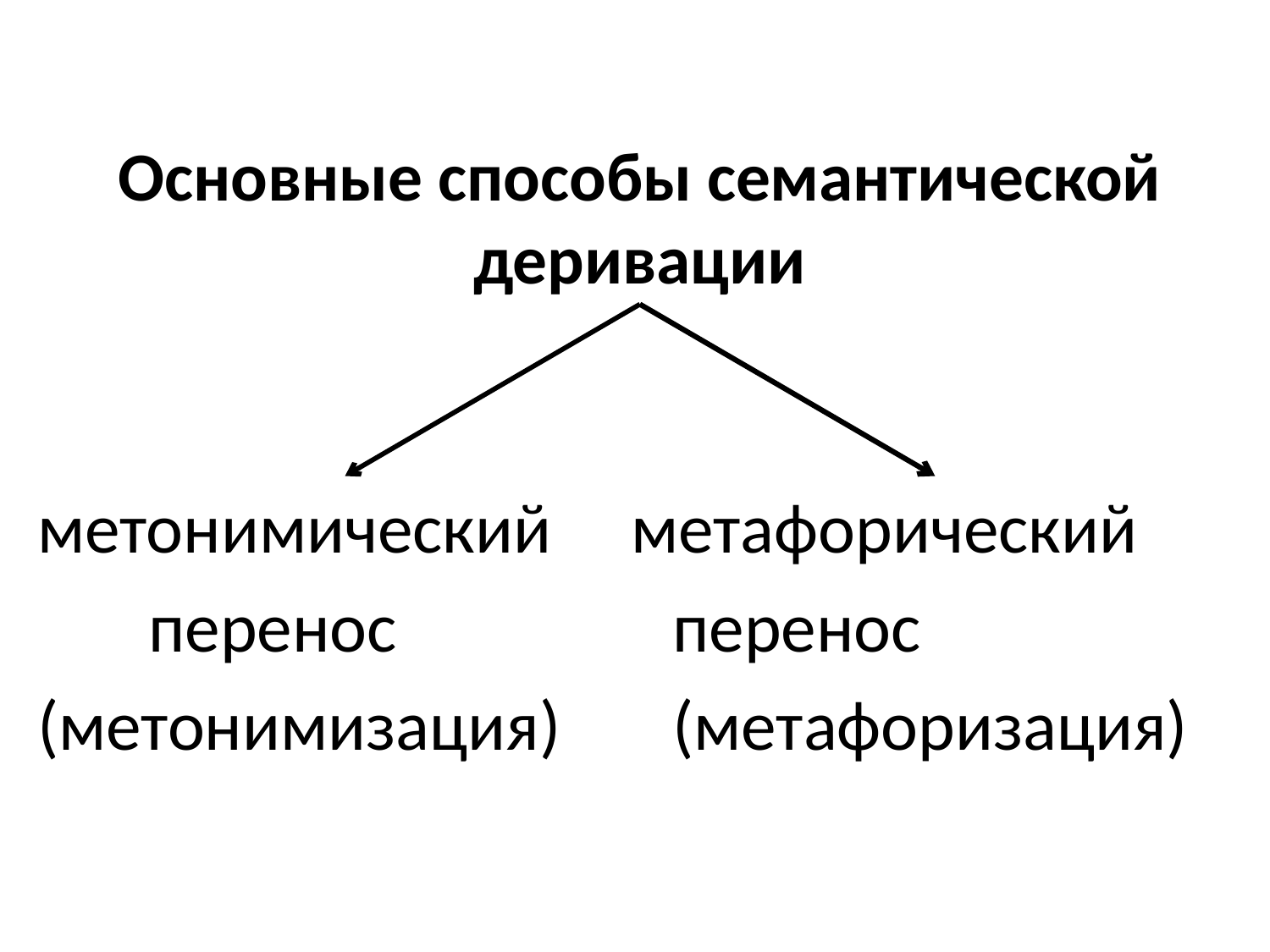

# Основные способы семантической деривации
метонимический     метафорический
       перенос 			перенос
(метонимизация)	(метафоризация)